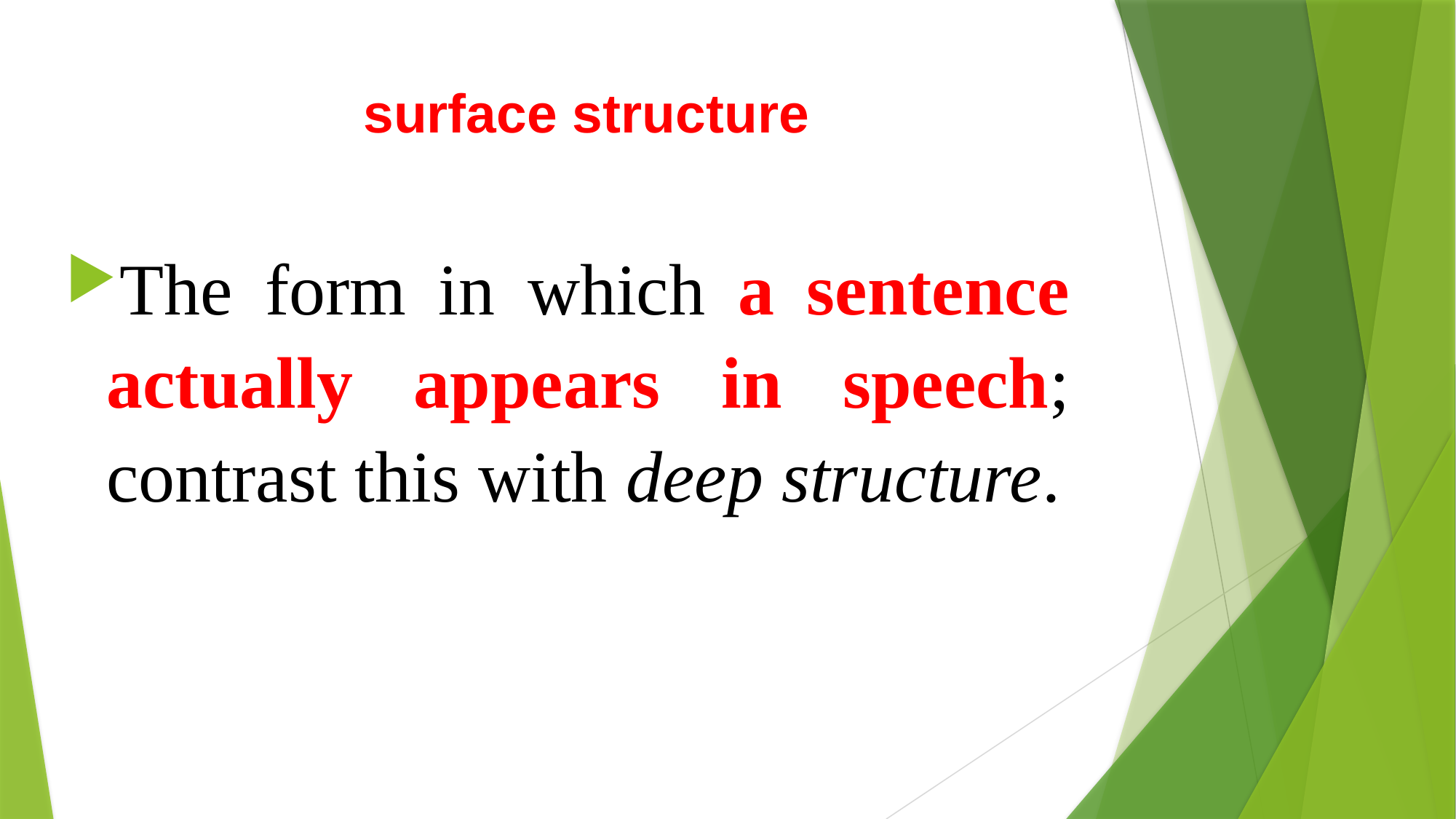

# surface structure
The form in which a sentence actually appears in speech; contrast this with deep structure.